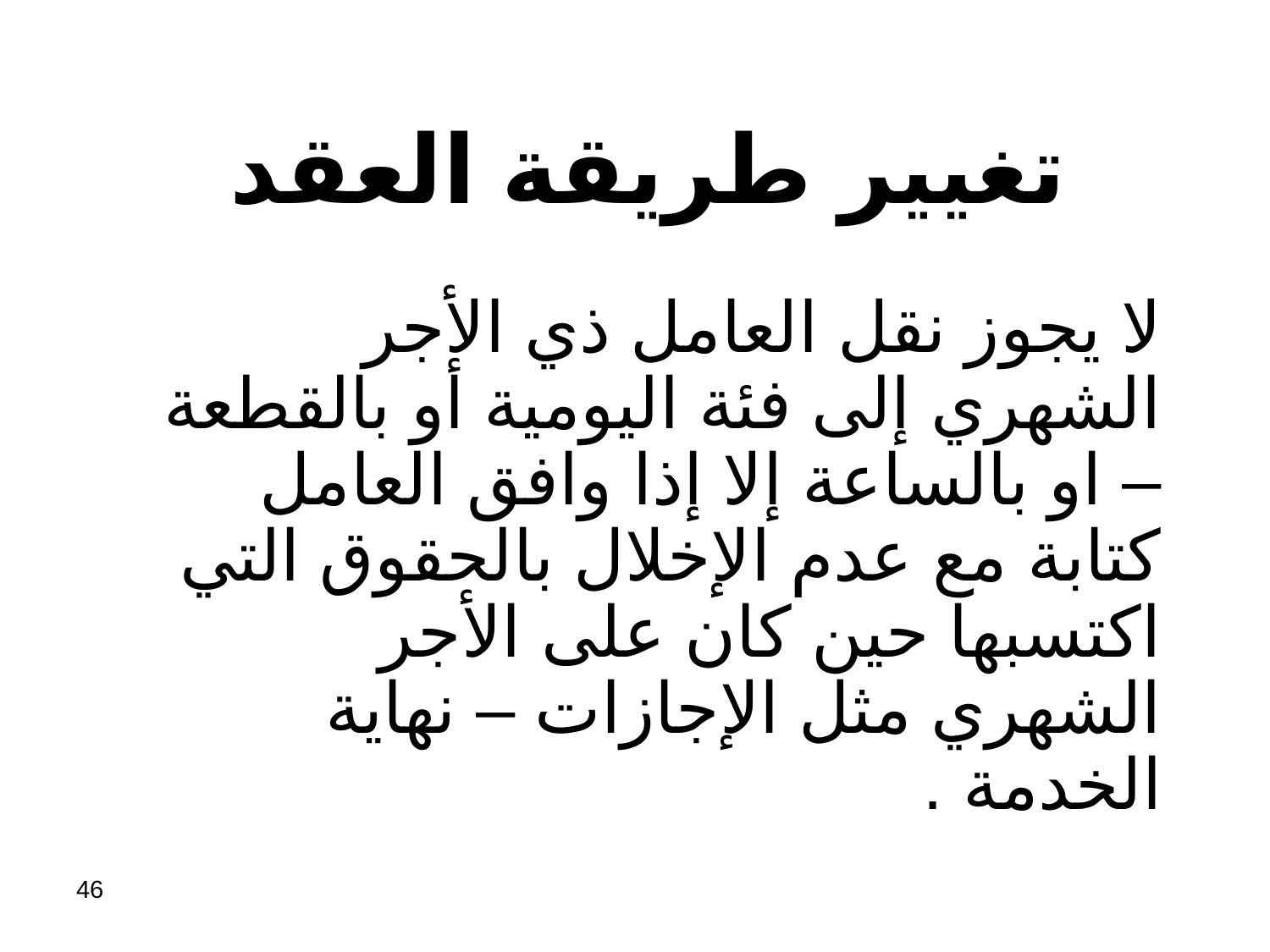

# تغيير طريقة العقد
لا يجوز نقل العامل ذي الأجر الشهري إلى فئة اليومية أو بالقطعة – او بالساعة إلا إذا وافق العامل كتابة مع عدم الإخلال بالحقوق التي اكتسبها حين كان على الأجر الشهري مثل الإجازات – نهاية الخدمة .
46